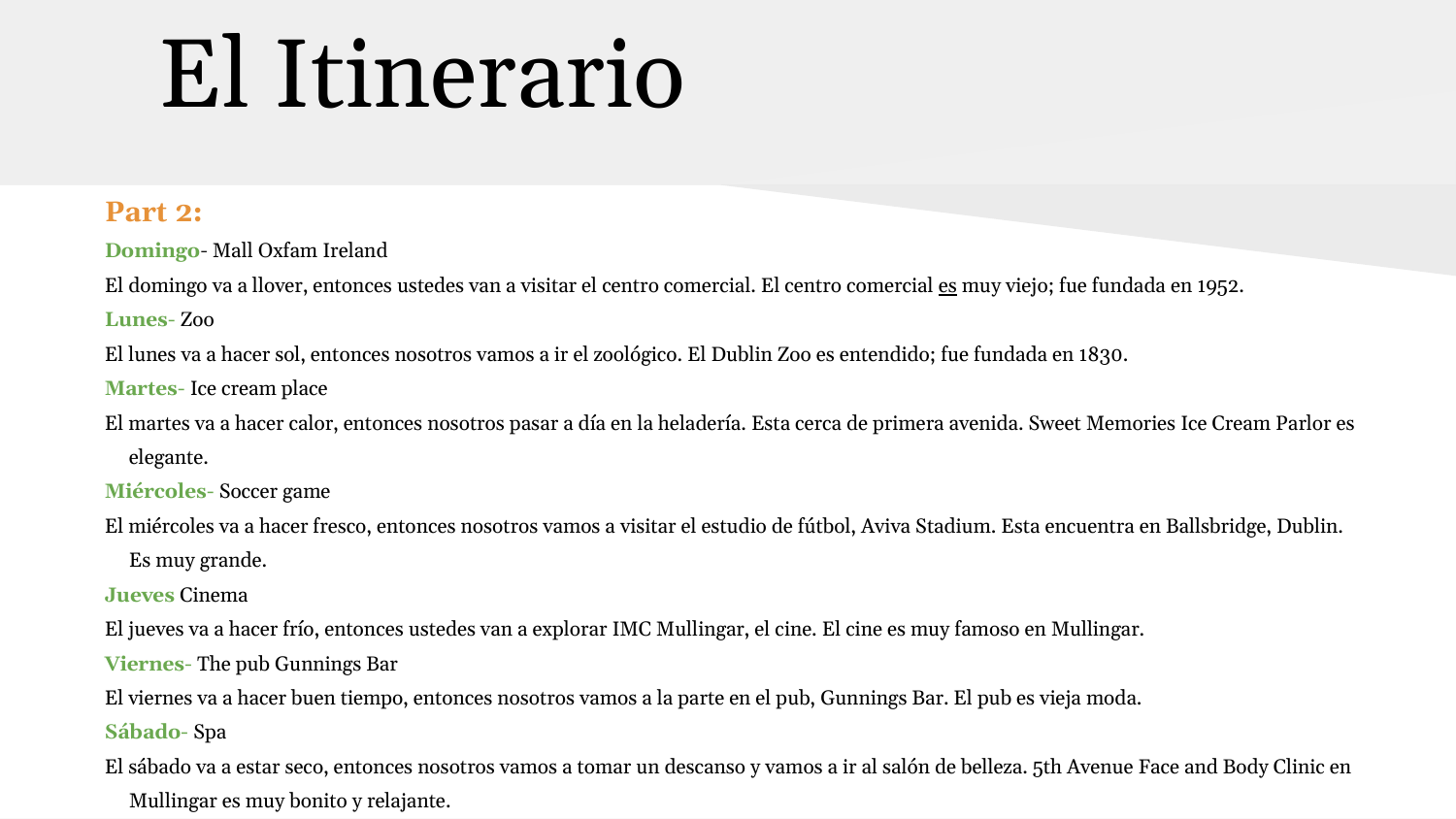

# El Itinerario
Part 2:
Domingo- Mall Oxfam Ireland
El domingo va a llover, entonces ustedes van a visitar el centro comercial. El centro comercial es muy viejo; fue fundada en 1952.
Lunes- Zoo
El lunes va a hacer sol, entonces nosotros vamos a ir el zoológico. El Dublin Zoo es entendido; fue fundada en 1830.
Martes- Ice cream place
El martes va a hacer calor, entonces nosotros pasar a día en la heladería. Esta cerca de primera avenida. Sweet Memories Ice Cream Parlor es elegante.
Miércoles- Soccer game
El miércoles va a hacer fresco, entonces nosotros vamos a visitar el estudio de fútbol, Aviva Stadium. Esta encuentra en Ballsbridge, Dublin. Es muy grande.
Jueves Cinema
El jueves va a hacer frío, entonces ustedes van a explorar IMC Mullingar, el cine. El cine es muy famoso en Mullingar.
Viernes- The pub Gunnings Bar
El viernes va a hacer buen tiempo, entonces nosotros vamos a la parte en el pub, Gunnings Bar. El pub es vieja moda.
Sábado- Spa
El sábado va a estar seco, entonces nosotros vamos a tomar un descanso y vamos a ir al salón de belleza. 5th Avenue Face and Body Clinic en Mullingar es muy bonito y relajante.